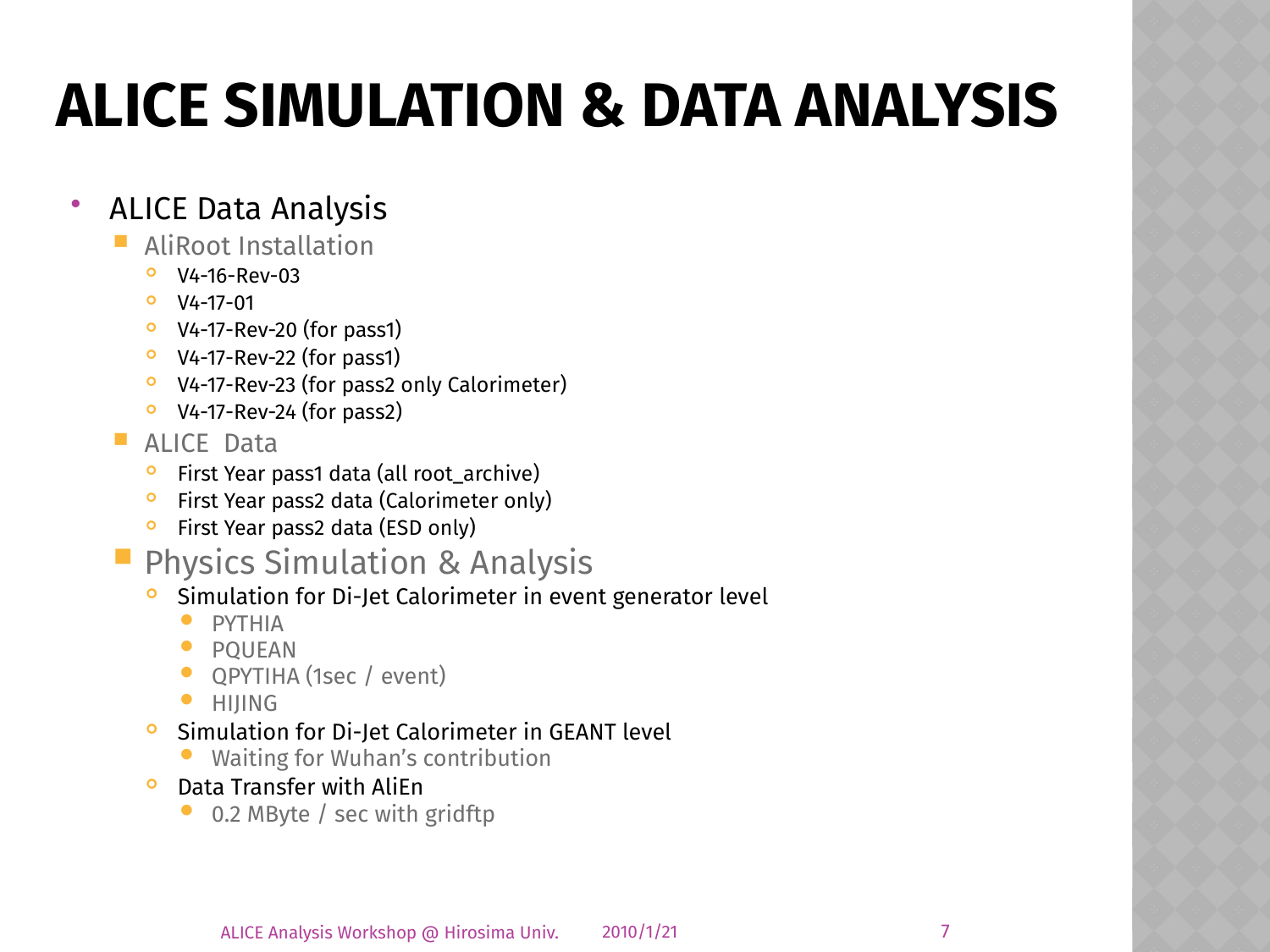

# ALICE Simulation & Data Analysis

ALICE Data Analysis
AliRoot Installation
V4-16-Rev-03
V4-17-01
V4-17-Rev-20 (for pass1)
V4-17-Rev-22 (for pass1)
V4-17-Rev-23 (for pass2 only Calorimeter)
V4-17-Rev-24 (for pass2)
ALICE  Data
First Year pass1 data (all root_archive)
First Year pass2 data (Calorimeter only)
First Year pass2 data (ESD only)
Physics Simulation & Analysis
Simulation for Di-Jet Calorimeter in event generator level
PYTHIA
PQUEAN
QPYTIHA (1sec / event)
HIJING
Simulation for Di-Jet Calorimeter in GEANT level
Waiting for Wuhan’s contribution
Data Transfer with AliEn
0.2 MByte / sec with gridftp

7
ALICE Analysis Workshop @ Hirosima Univ.
2010/1/21